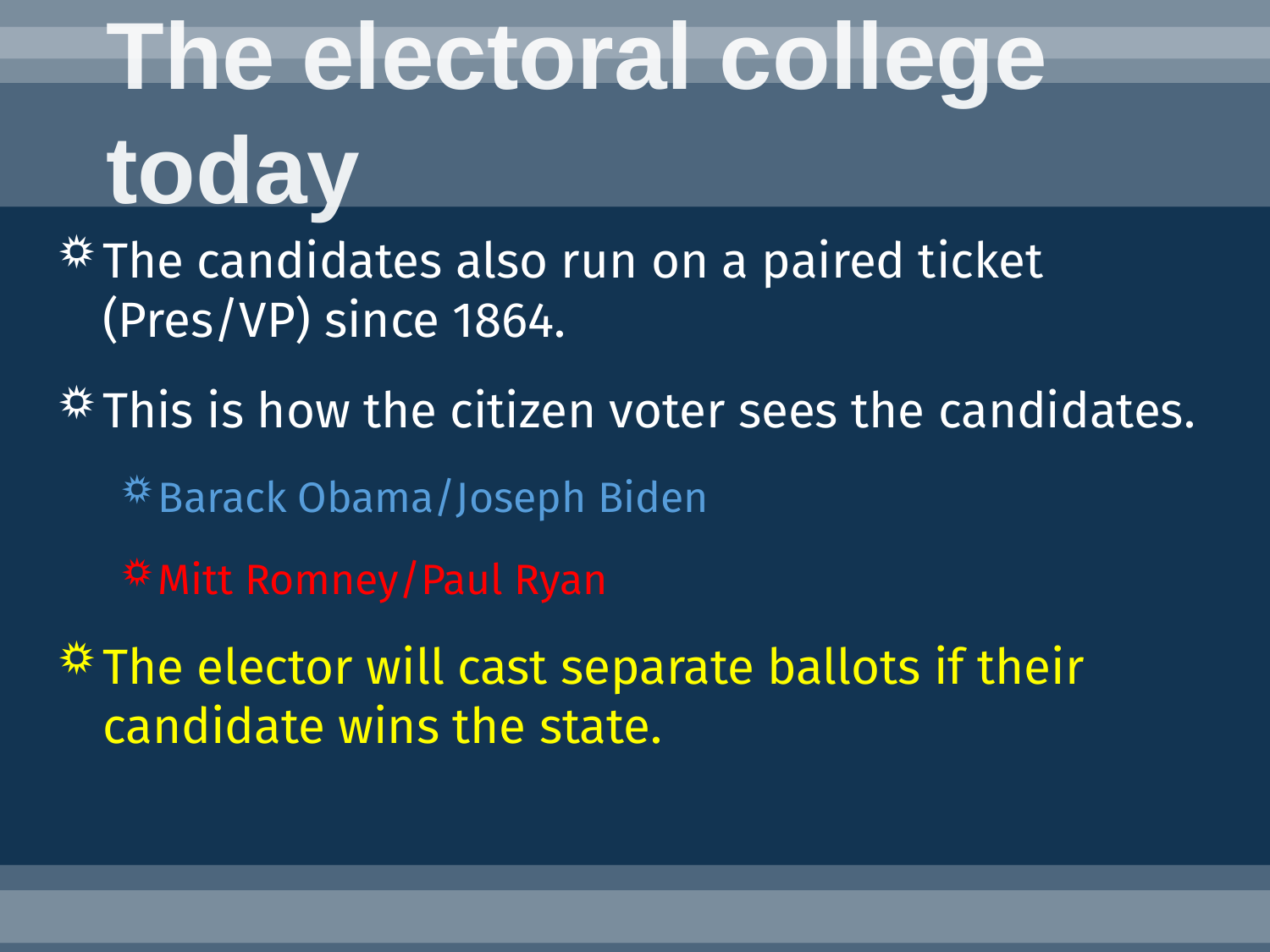

# The electoral college today
The candidates also run on a paired ticket (Pres/VP) since 1864.
This is how the citizen voter sees the candidates.
Barack Obama/Joseph Biden
Mitt Romney/Paul Ryan
The elector will cast separate ballots if their candidate wins the state.